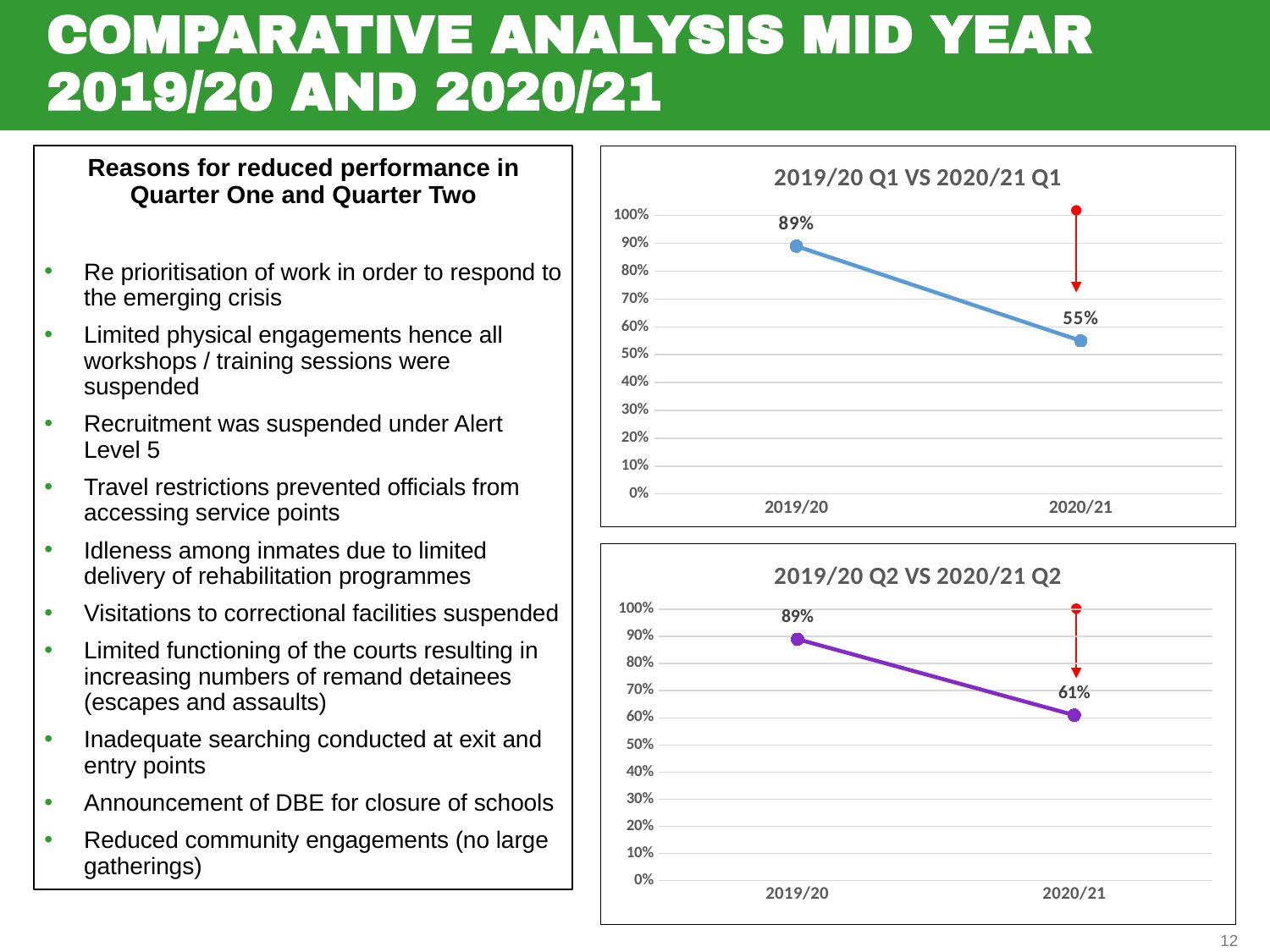

# COMPARATIVE ANALYSIS MID YEAR 2019/20 AND 2020/21
Reasons for reduced performance in Quarter One and Quarter Two

Re prioritisation of work in order to respond to the emerging crisis
Limited physical engagements hence all workshops / training sessions were suspended
Recruitment was suspended under Alert Level 5
Travel restrictions prevented officials from accessing service points
Idleness among inmates due to limited delivery of rehabilitation programmes
Visitations to correctional facilities suspended
Limited functioning of the courts resulting in increasing numbers of remand detainees (escapes and assaults)
Inadequate searching conducted at exit and entry points
Announcement of DBE for closure of schools
Reduced community engagements (no large gatherings)

### Chart: 2019/20 Q1 VS 2020/21 Q1

| Category | Q1 |
|---|---|
| 2019/20 | 0.89 |
| 2020/21 | 0.55 |

### Chart: 2019/20 Q2 VS 2020/21 Q2

| Category | Q2 |
|---|---|
| 2019/20 | 0.89 |
| 2020/21 | 0.61 |